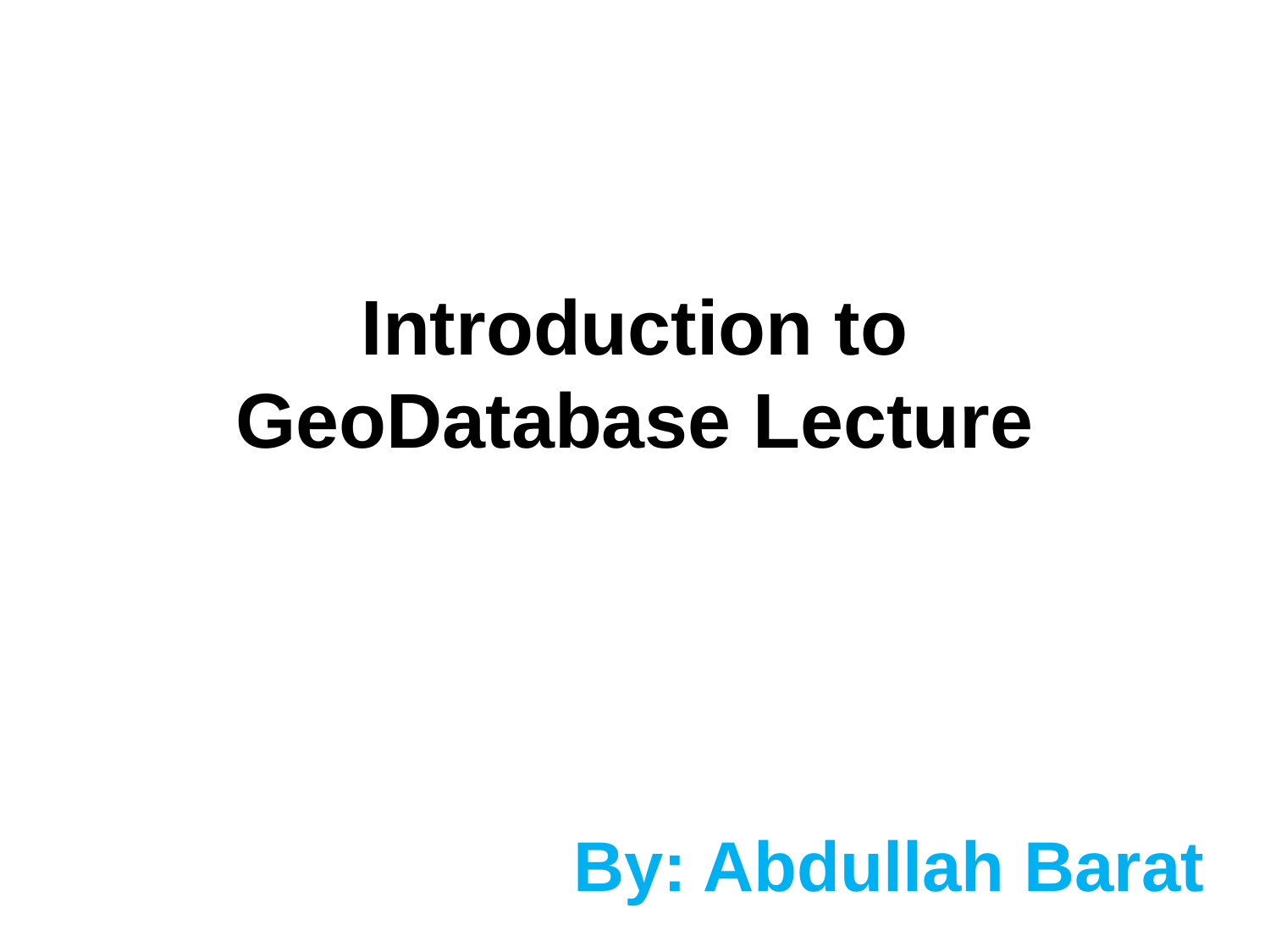

# Introduction to GeoDatabase Lecture
By: Abdullah Barat